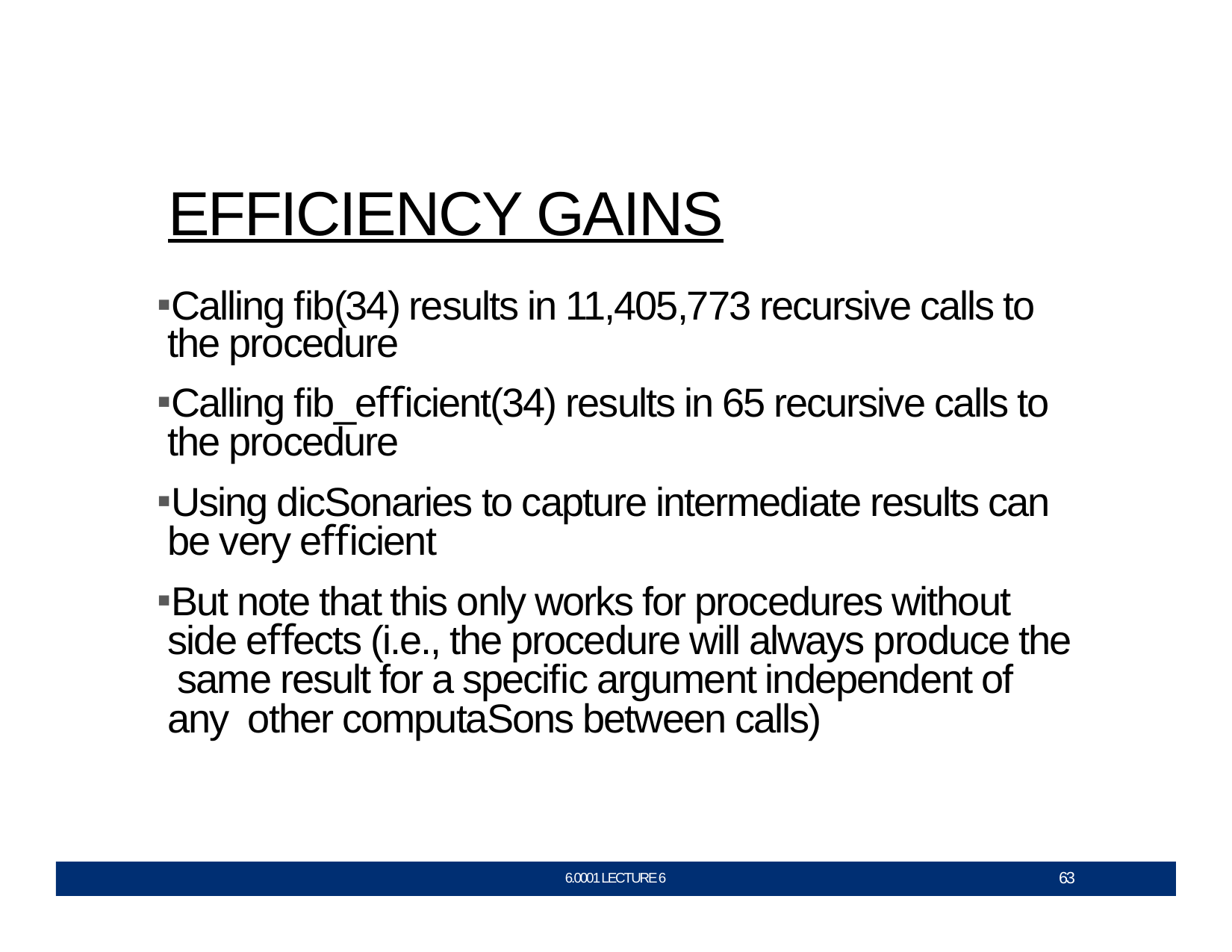

# EFFICIENCY GAINS
Calling ﬁb(34) results in 11,405,773 recursive calls to  the procedure
Calling ﬁb_eﬃcient(34) results in 65 recursive calls to  the procedure
Using dicSonaries to capture intermediate results can  be very eﬃcient
But note that this only works for procedures without  side eﬀects (i.e., the procedure will always produce the  same result for a speciﬁc argument independent of any  other computaSons between calls)
63
6.0001 LECTURE 6